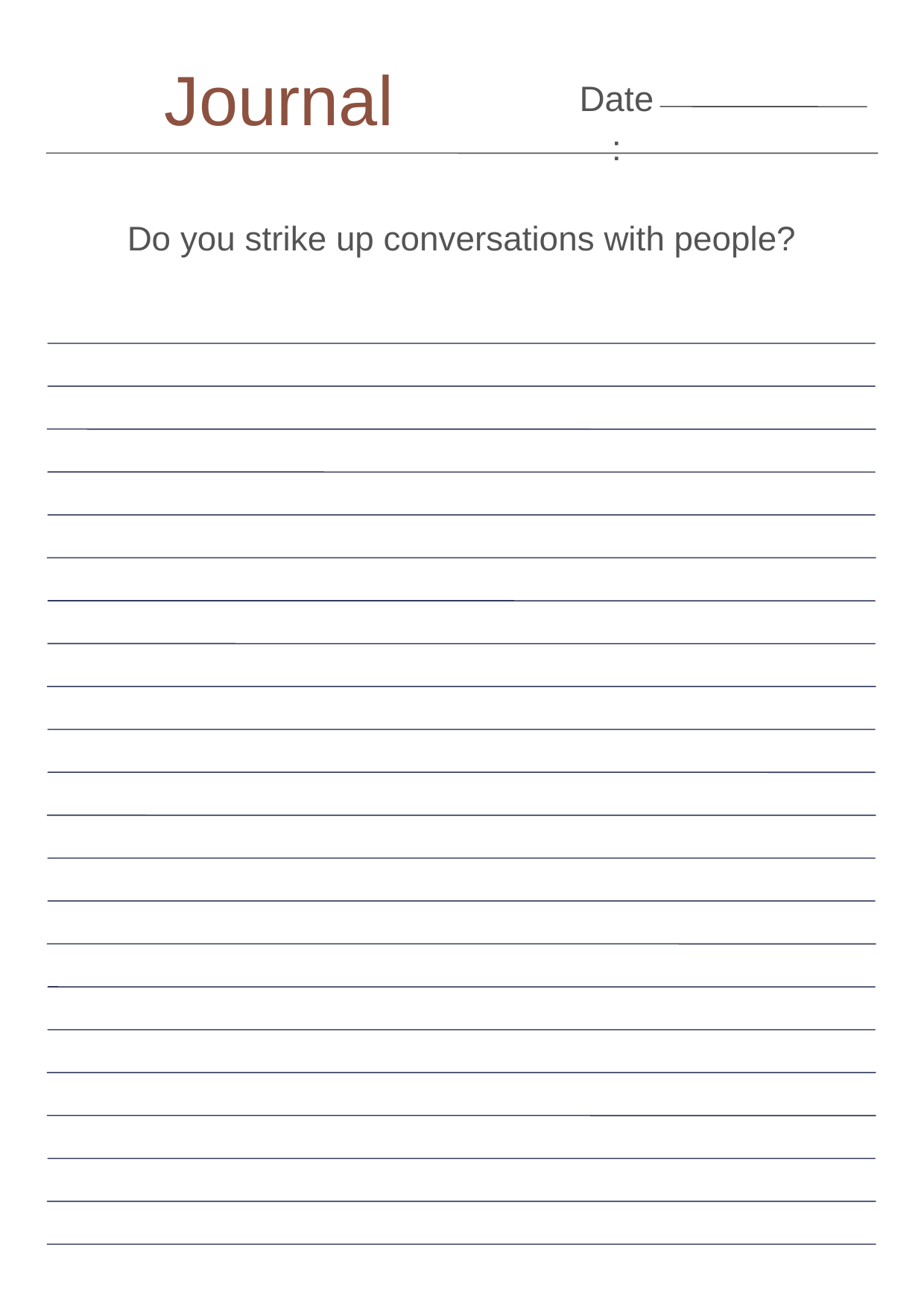

Journal
Date:

Do you strike up conversations with people?